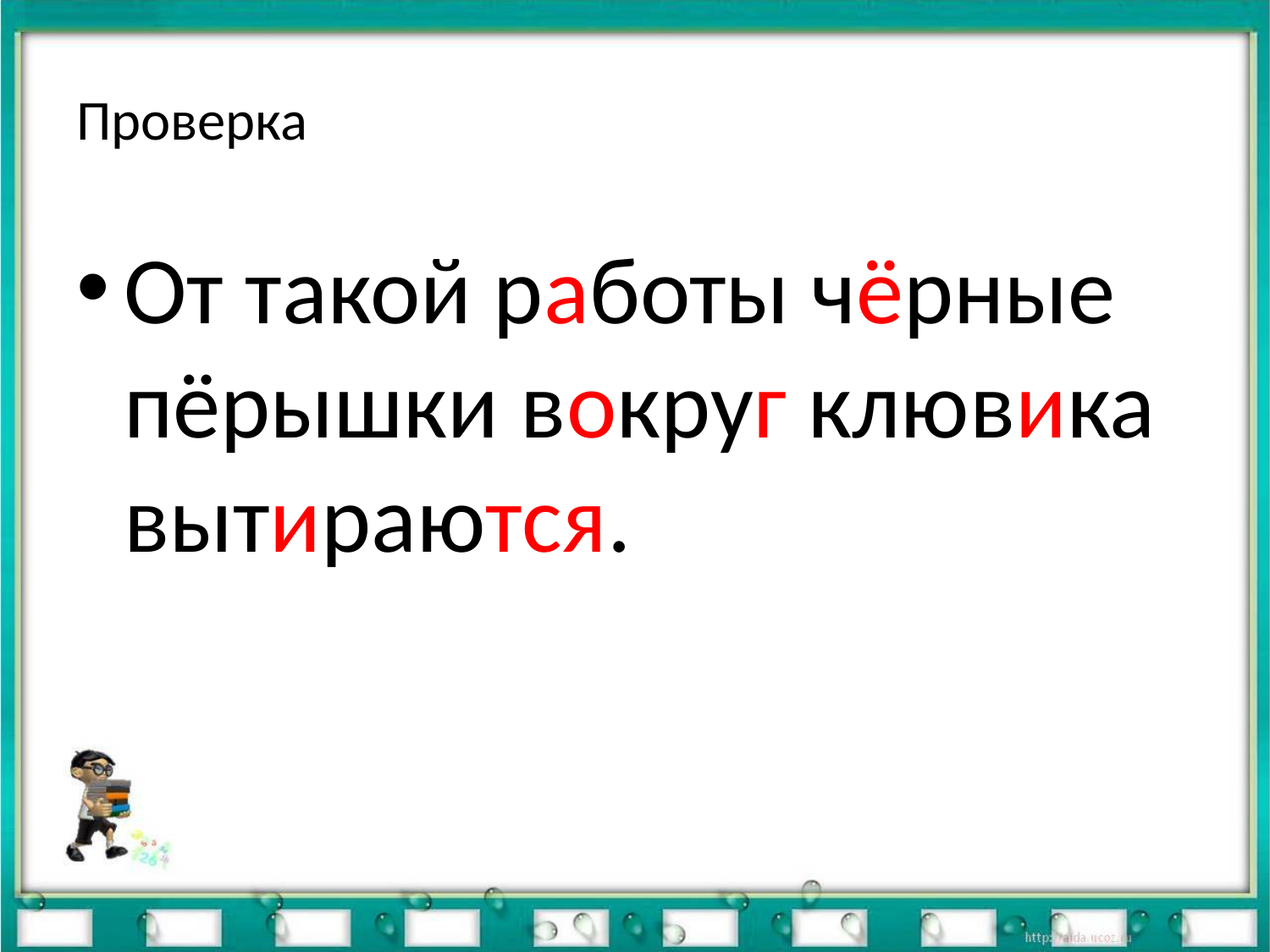

# Проверка
От такой работы чёрные пёрышки вокруг клювика вытираются.